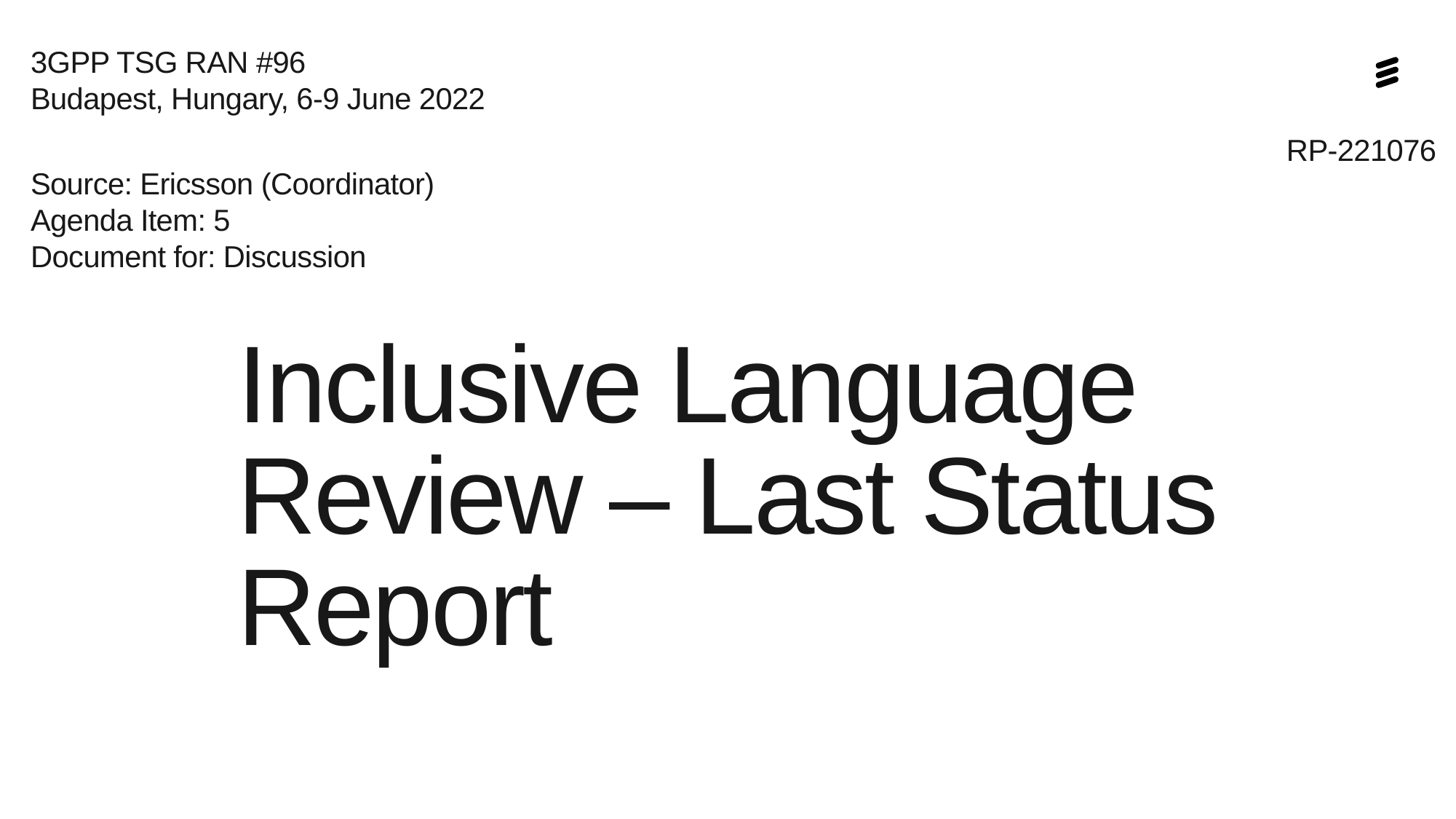

3GPP TSG RAN #96
Budapest, Hungary, 6-9 June 2022
Source: Ericsson (Coordinator)
Agenda Item: 5
Document for: Discussion
RP-221076
# Inclusive Language Review – Last Status Report